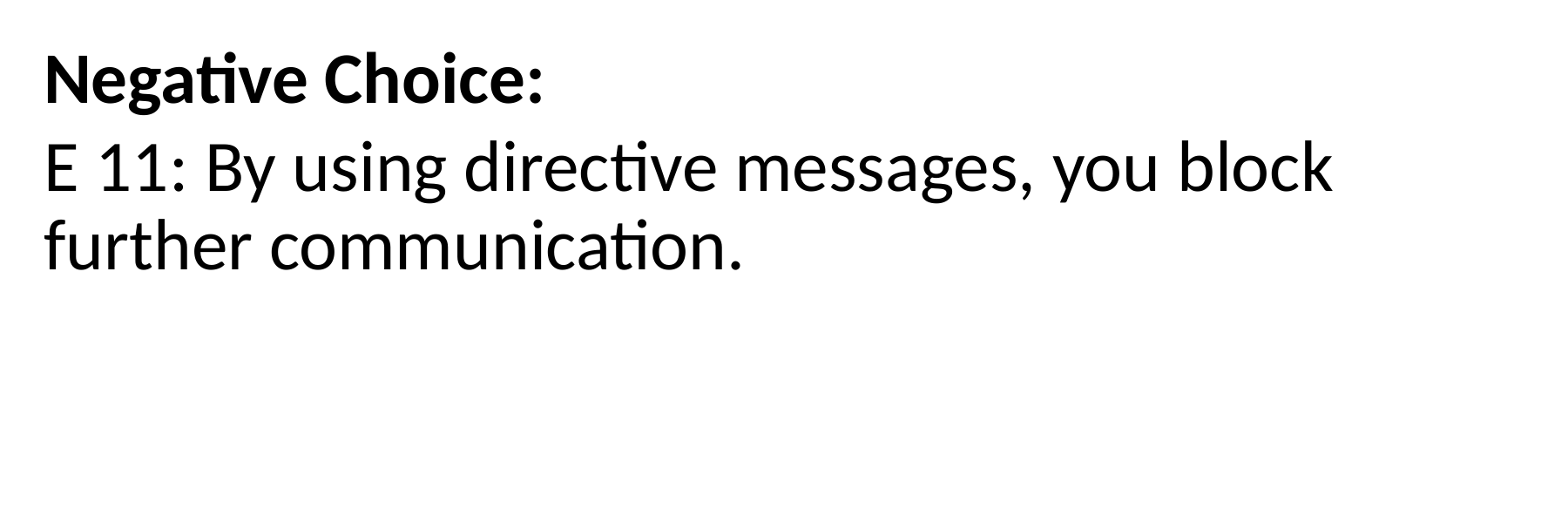

Negative Choice:
E 11: By using directive messages, you block further communication.